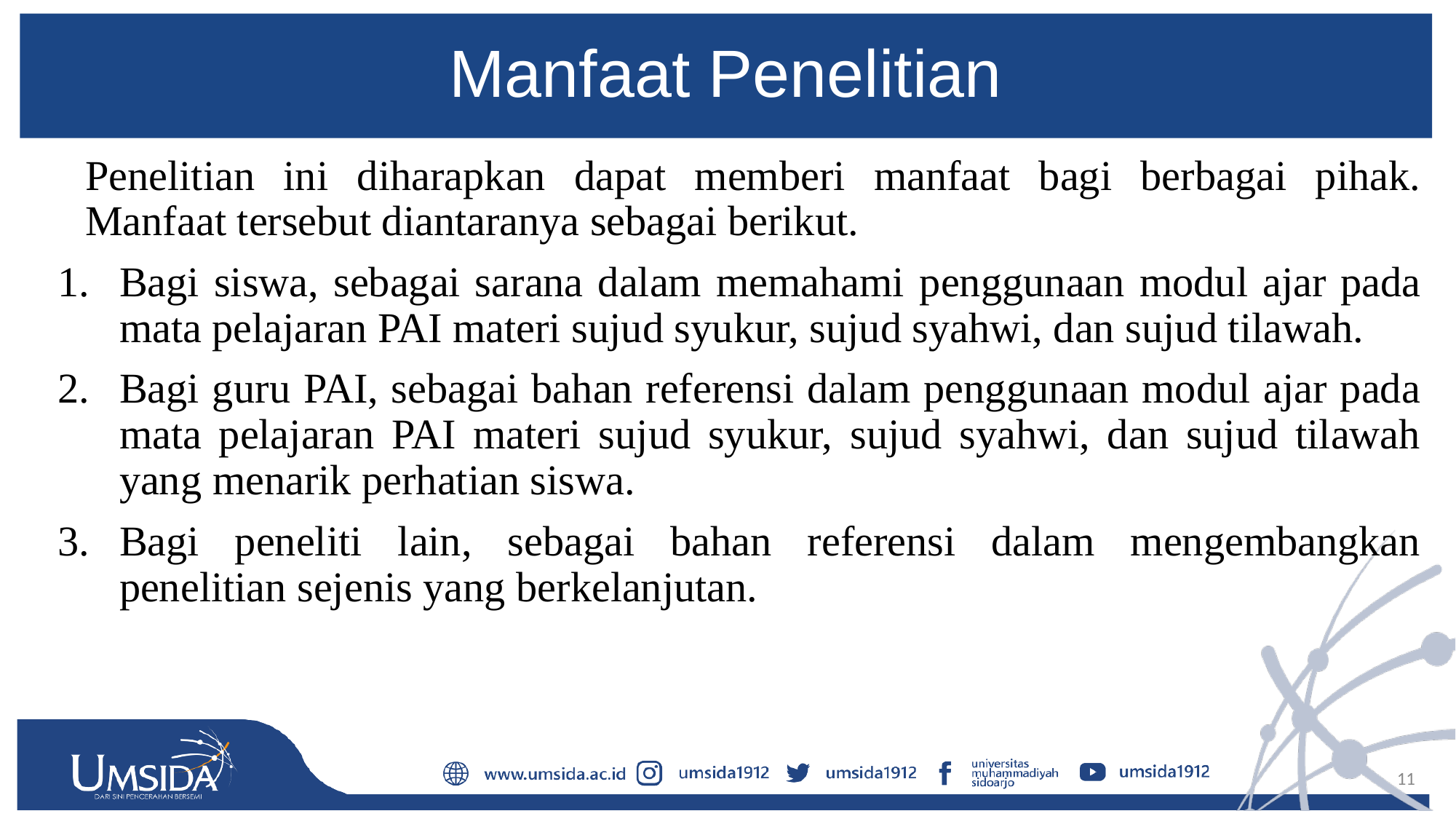

# Manfaat Penelitian
	Penelitian ini diharapkan dapat memberi manfaat bagi berbagai pihak. Manfaat tersebut diantaranya sebagai berikut.
Bagi siswa, sebagai sarana dalam memahami penggunaan modul ajar pada mata pelajaran PAI materi sujud syukur, sujud syahwi, dan sujud tilawah.
Bagi guru PAI, sebagai bahan referensi dalam penggunaan modul ajar pada mata pelajaran PAI materi sujud syukur, sujud syahwi, dan sujud tilawah yang menarik perhatian siswa.
Bagi peneliti lain, sebagai bahan referensi dalam mengembangkan penelitian sejenis yang berkelanjutan.